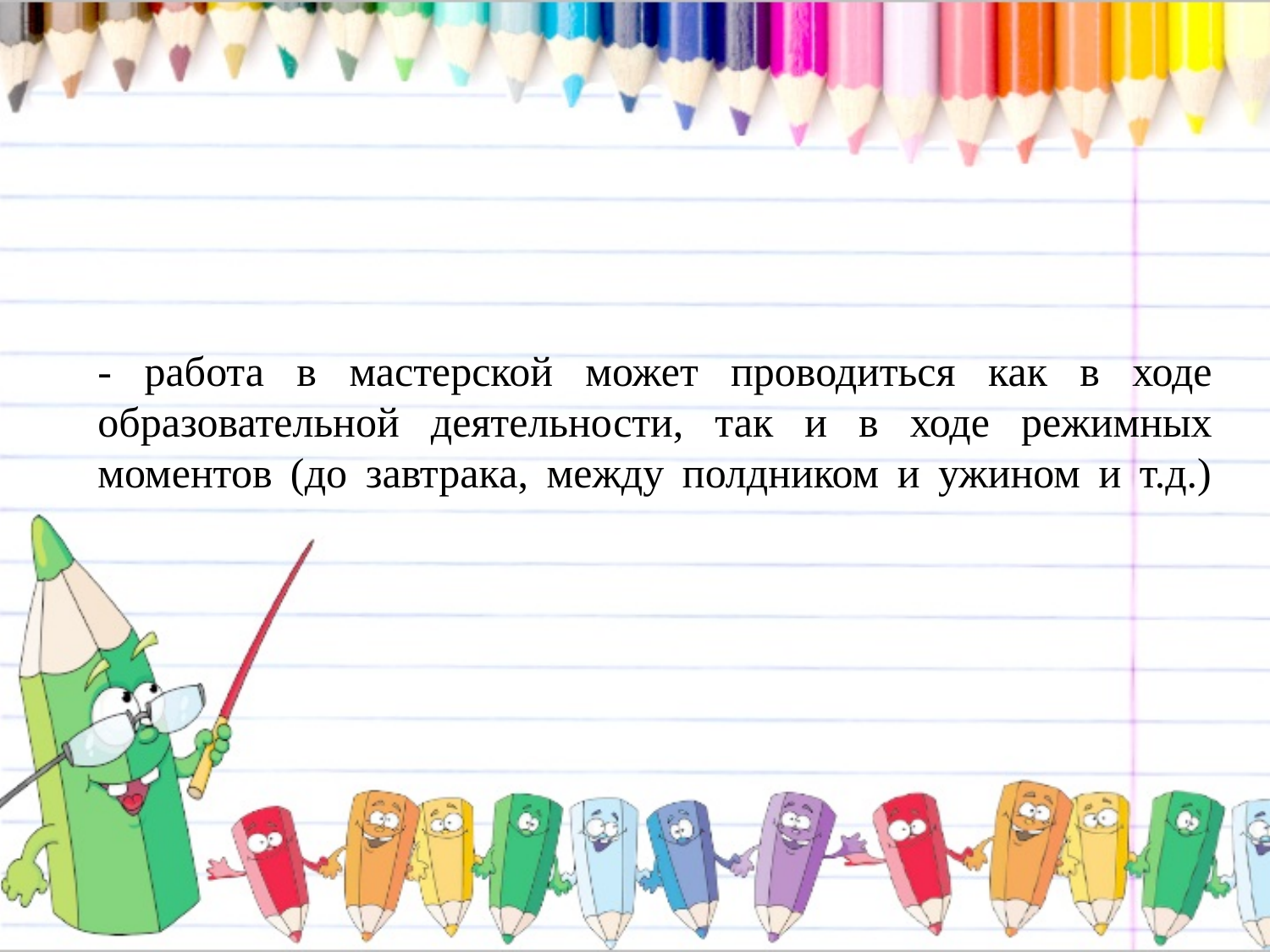

# - работа в мастерской может проводиться как в ходе образовательной деятельности, так и в ходе режимных моментов (до завтрака, между полдником и ужином и т.д.)